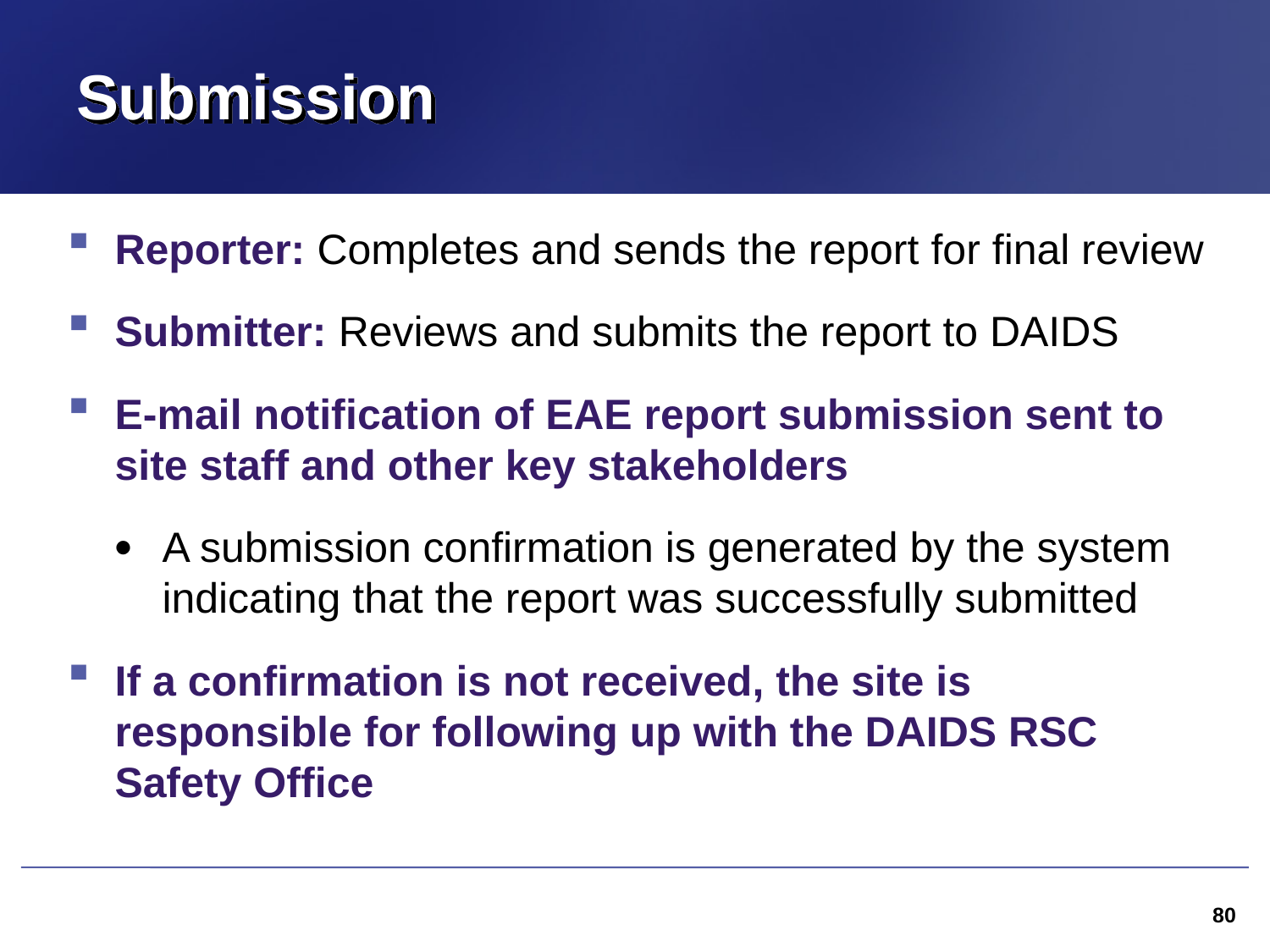

# Submission
Reporter: Completes and sends the report for final review
Submitter: Reviews and submits the report to DAIDS
E-mail notification of EAE report submission sent to site staff and other key stakeholders
A submission confirmation is generated by the system indicating that the report was successfully submitted
If a confirmation is not received, the site is responsible for following up with the DAIDS RSC Safety Office
80